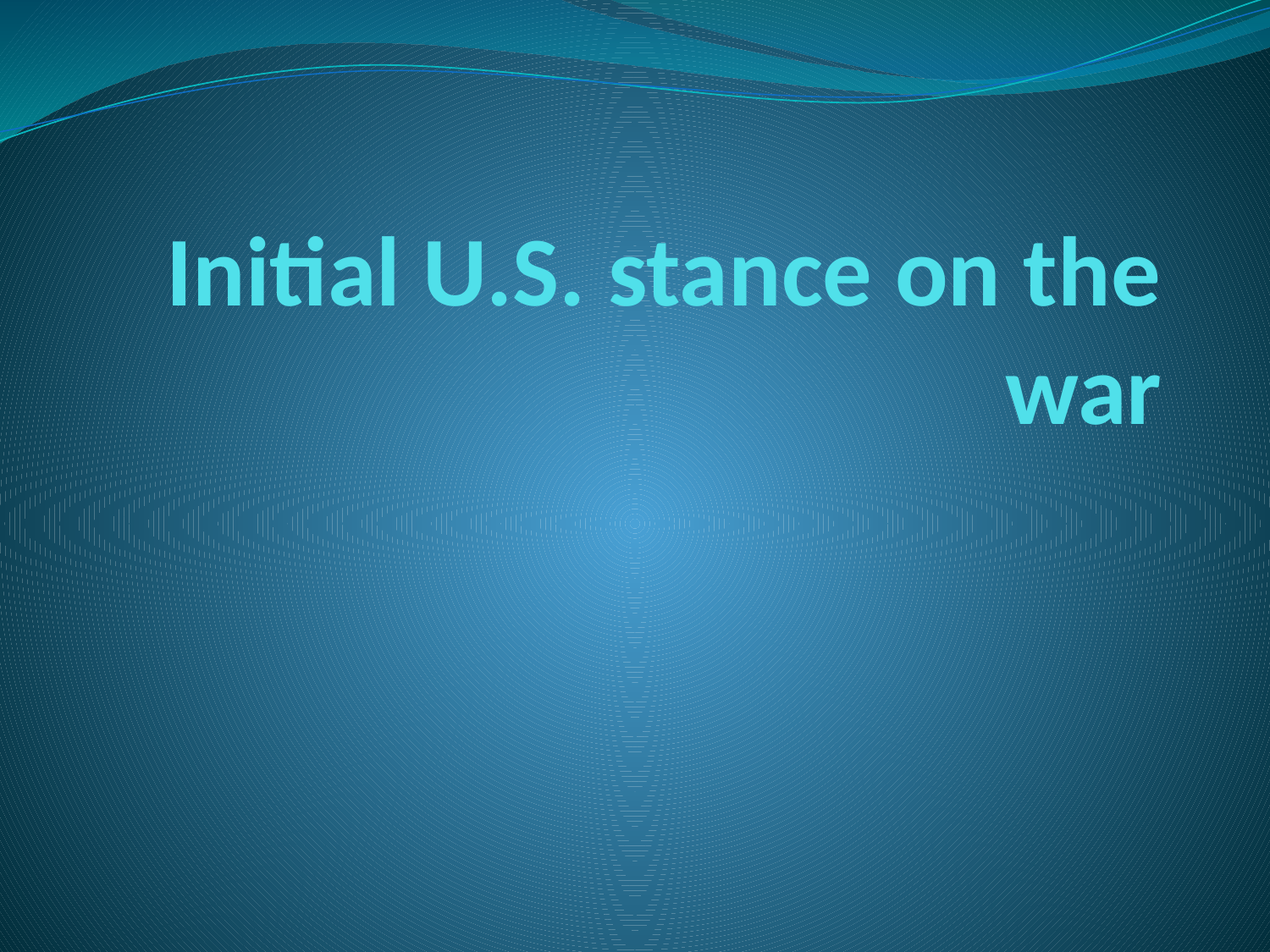

# Initial U.S. stance on the war